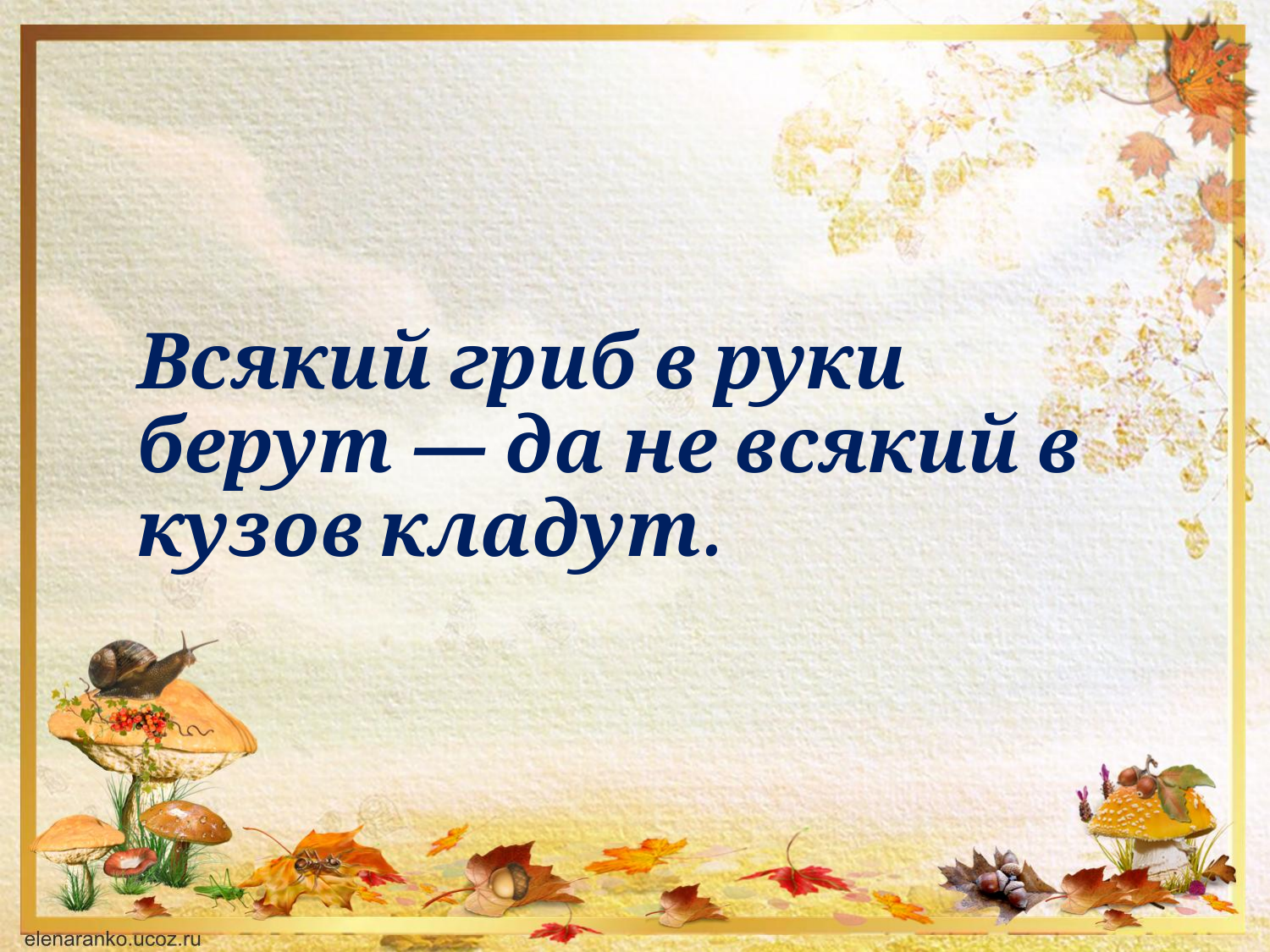

#
Всякий гриб в руки берут — да не всякий в кузов кладут.